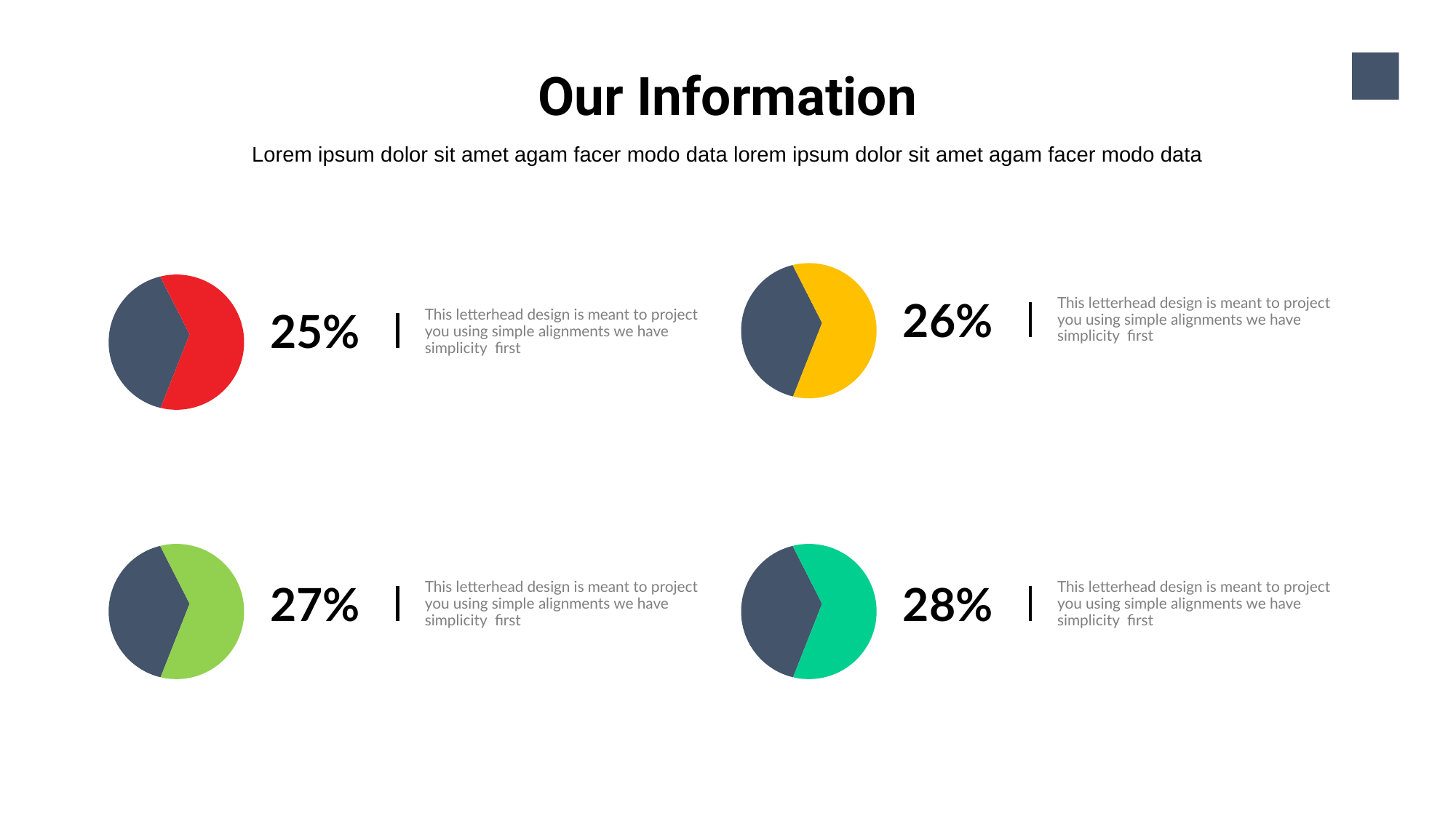

# Our Information
18
Lorem ipsum dolor sit amet agam facer modo data lorem ipsum dolor sit amet agam facer modo data

This letterhead design is meant to project you using simple alignments we have simplicity  first
26%

25%
This letterhead design is meant to project you using simple alignments we have simplicity  first

This letterhead design is meant to project you using simple alignments we have simplicity  first
27%

This letterhead design is meant to project you using simple alignments we have simplicity  first
28%